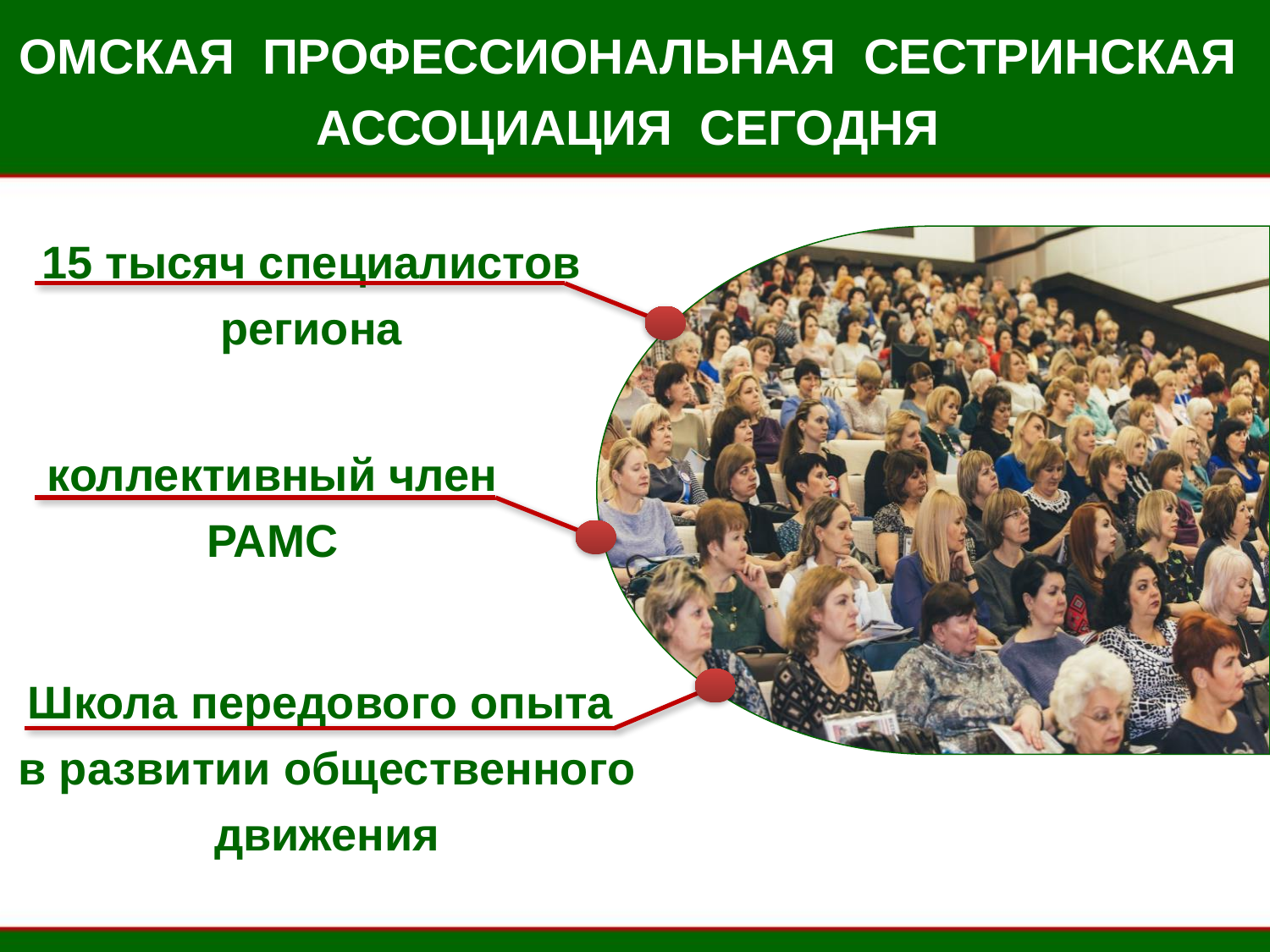

ОМСКАЯ  ПРОФЕССИОНАЛЬНАЯ  СЕСТРИНСКАЯ АССОЦИАЦИЯ  СЕГОДНЯ
15 тысяч специалистов региона

коллективный член РАМС

Школа передового опыта
в развитии общественного движения